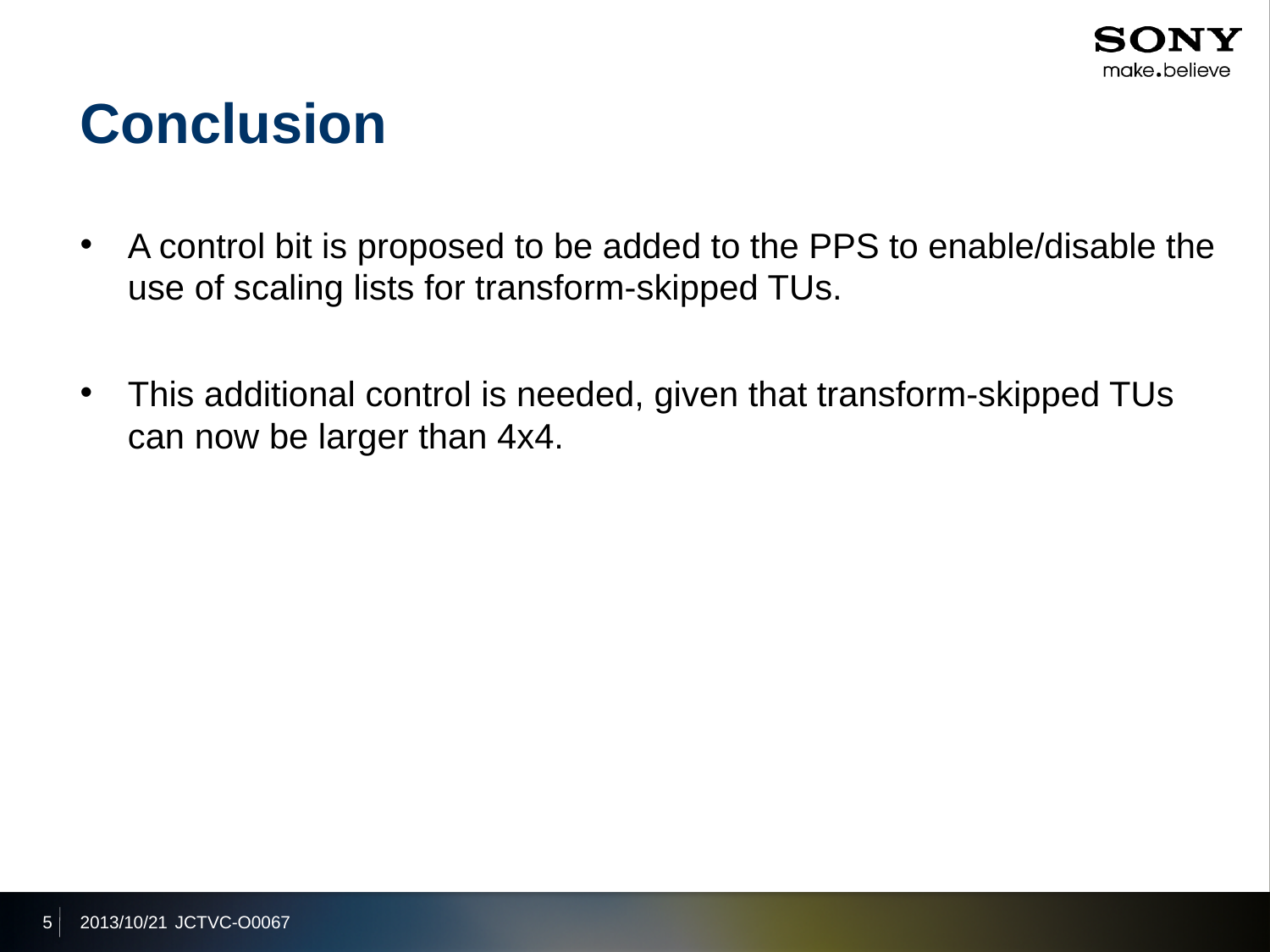

# Conclusion

A control bit is proposed to be added to the PPS to enable/disable the use of scaling lists for transform-skipped TUs.

This additional control is needed, given that transform-skipped TUs can now be larger than 4x4.
5
2013/10/21
JCTVC-O0067